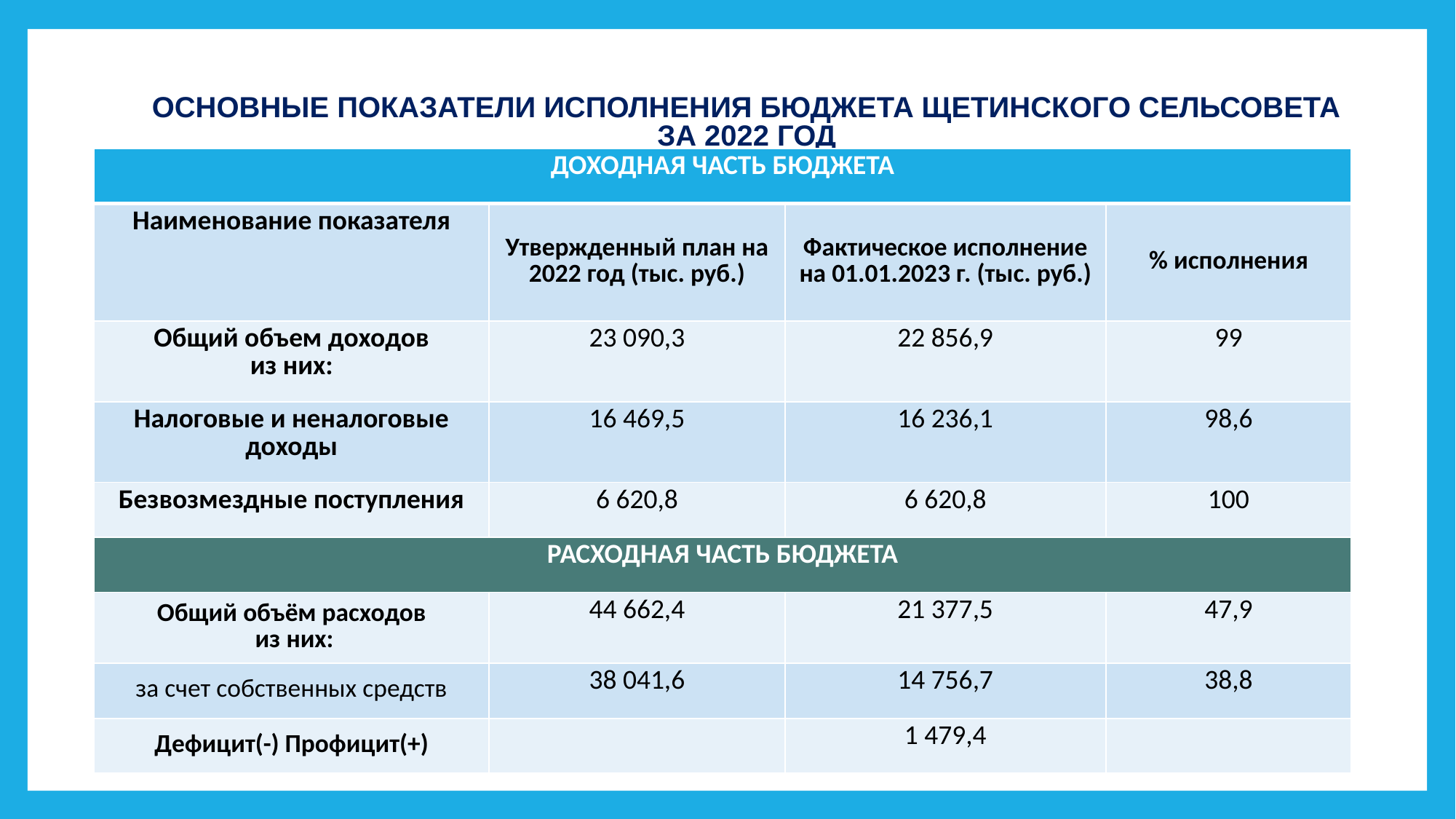

# Основные показатели исполнения бюджета Щетинского сельсовета за 2022 год
| ДОХОДНАЯ ЧАСТЬ БЮДЖЕТА |  |  |  |
| --- | --- | --- | --- |
| Наименование показателя | Утвержденный план на 2022 год (тыс. руб.) | Фактическое исполнение на 01.01.2023 г. (тыс. руб.) | % исполнения |
| Общий объем доходов из них: | 23 090,3 | 22 856,9 | 99 |
| Налоговые и неналоговые доходы | 16 469,5 | 16 236,1 | 98,6 |
| Безвозмездные поступления | 6 620,8 | 6 620,8 | 100 |
| РАСХОДНАЯ ЧАСТЬ БЮДЖЕТА |  |  |  |
| Общий объём расходов из них: | 44 662,4 | 21 377,5 | 47,9 |
| за счет собственных средств | 38 041,6 | 14 756,7 | 38,8 |
| Дефицит(-) Профицит(+) |  | 1 479,4 |  |